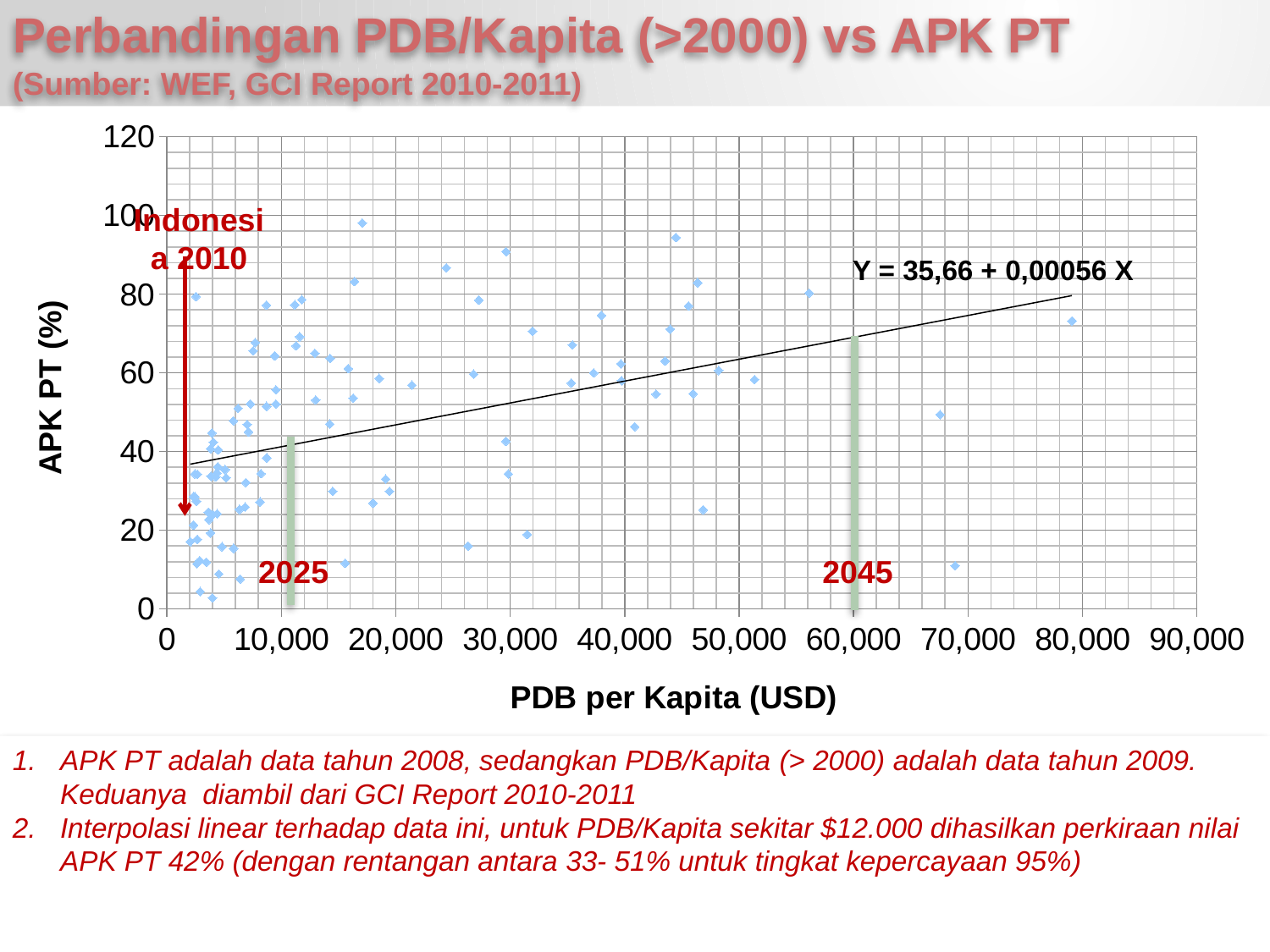

# Perbandingan PDB/Kapita (>2000) vs APK PT (Sumber: WEF, GCI Report 2010-2011)

### Chart

| Category |  |
|---|---|
Indonesia 2010
Y = 35,66 + 0,00056 X
2025
2045
APK PT adalah data tahun 2008, sedangkan PDB/Kapita (> 2000) adalah data tahun 2009. Keduanya  diambil dari GCI Report 2010-2011
Interpolasi linear terhadap data ini, untuk PDB/Kapita sekitar $12.000 dihasilkan perkiraan nilai APK PT 42% (dengan rentangan antara 33- 51% untuk tingkat kepercayaan 95%)